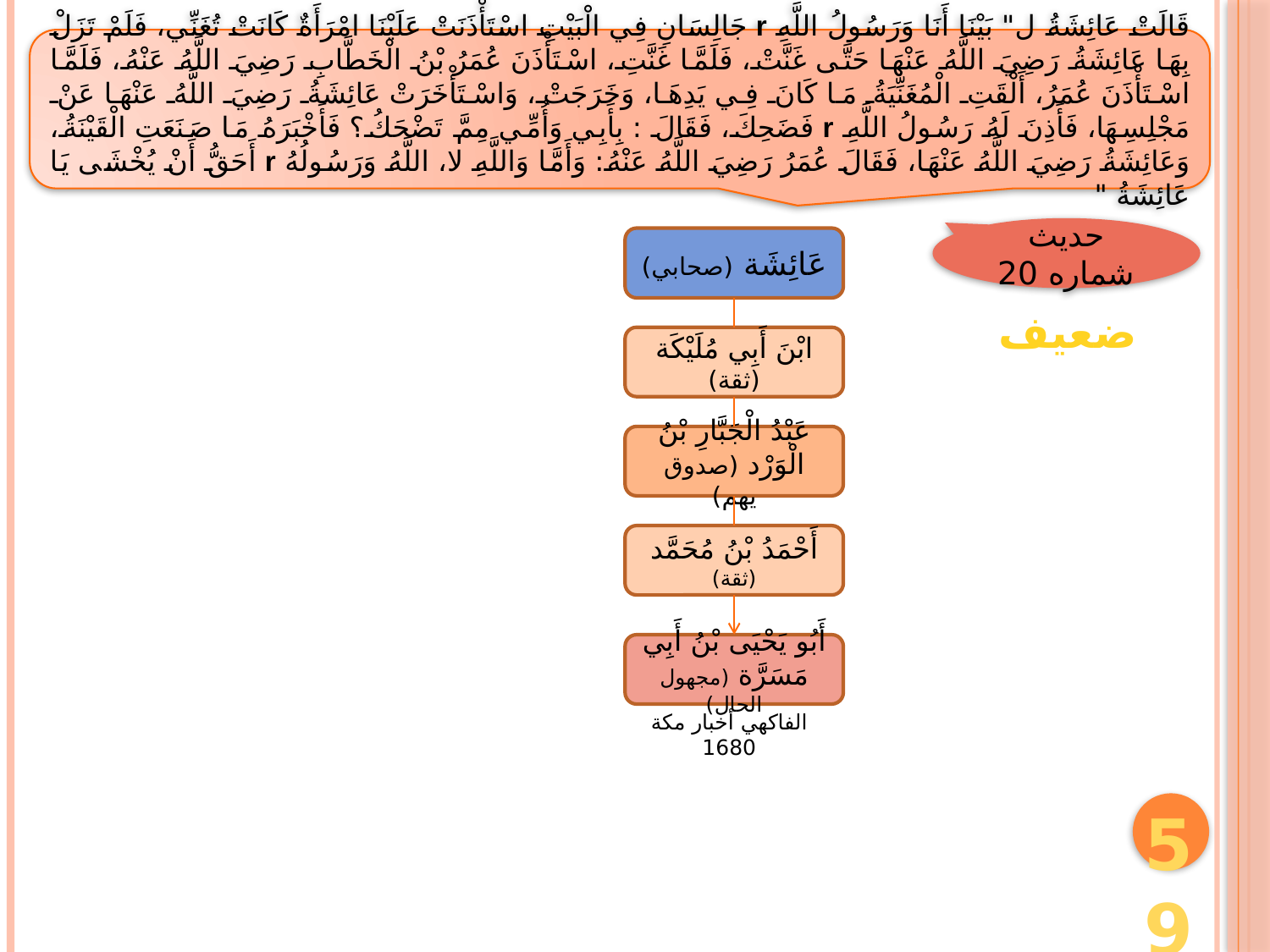

قَالَتْ عَائِشَةُ ل" بَيْنَا أَنَا وَرَسُولُ اللَّهِ r جَالِسَانِ فِي الْبَيْتِ اسْتَأْذَنَتْ عَلَيْنَا امْرَأَةٌ كَانَتْ تُغَنِّي، فَلَمْ تَزَلْ بِهَا عَائِشَةُ رَضِيَ اللَّهُ عَنْهَا حَتَّى غَنَّتْ، فَلَمَّا غَنَّتِ، اسْتَأْذَنَ عُمَرُ بْنُ الْخَطَّابِ رَضِيَ اللَّهُ عَنْهُ، فَلَمَّا اسْتَأْذَنَ عُمَرُ، أَلْقَتِ الْمُغَنِّيَةُ مَا كَانَ فِي يَدِهَا، وَخَرَجَتْ، وَاسْتَأْخَرَتْ عَائِشَةُ رَضِيَ اللَّهُ عَنْهَا عَنْ مَجْلِسِهَا، فَأَذِنَ لَهُ رَسُولُ اللَّهِ r فَضَحِكَ، فَقَالَ : بِأَبِي وَأُمِّي مِمَّ تَضْحَكُ؟ فَأَخْبَرَهُ مَا صَنَعَتِ الْقَيْنَةُ، وَعَائِشَةُ رَضِيَ اللَّهُ عَنْهَا، فَقَالَ عُمَرُ رَضِيَ اللَّهُ عَنْهُ: وَأَمَّا وَاللَّهِ لا، اللَّهُ وَرَسُولُهُ r أَحَقُّ أَنْ يُخْشَى يَا عَائِشَةُ "
حديث شماره 20
عَائِشَة (صحابي)
ضعيف
ابْنَ أَبِي مُلَيْكَة (ثقة)
عَبْدُ الْجَبَّارِ بْنُ الْوَرْد (صدوق يهم)
أَحْمَدُ بْنُ مُحَمَّد (ثقة)
أَبُو يَحْيَى بْنُ أَبِي مَسَرَّة (مجهول الحال)
الفاكهي أخبار مكة 1680
59